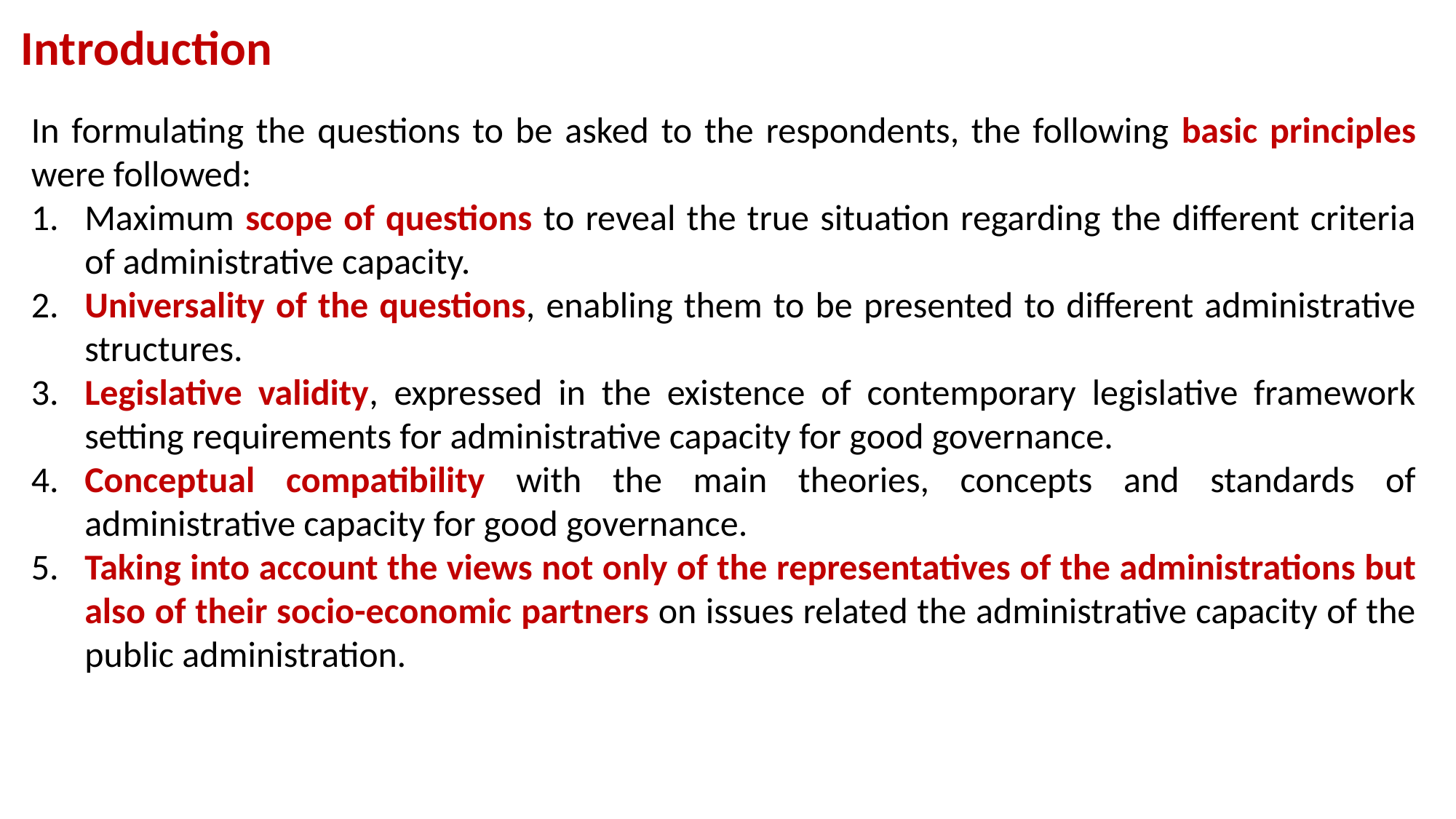

Introduction
In formulating the questions to be asked to the respondents, the following basic principles were followed:
1.	Maximum scope of questions to reveal the true situation regarding the different criteria of administrative capacity.
2.	Universality of the questions, enabling them to be presented to different administrative structures.
3.	Legislative validity, expressed in the existence of contemporary legislative framework setting requirements for administrative capacity for good governance.
4.	Conceptual compatibility with the main theories, concepts and standards of administrative capacity for good governance.
5.	Taking into account the views not only of the representatives of the administrations but also of their socio-economic partners on issues related the administrative capacity of the public administration.